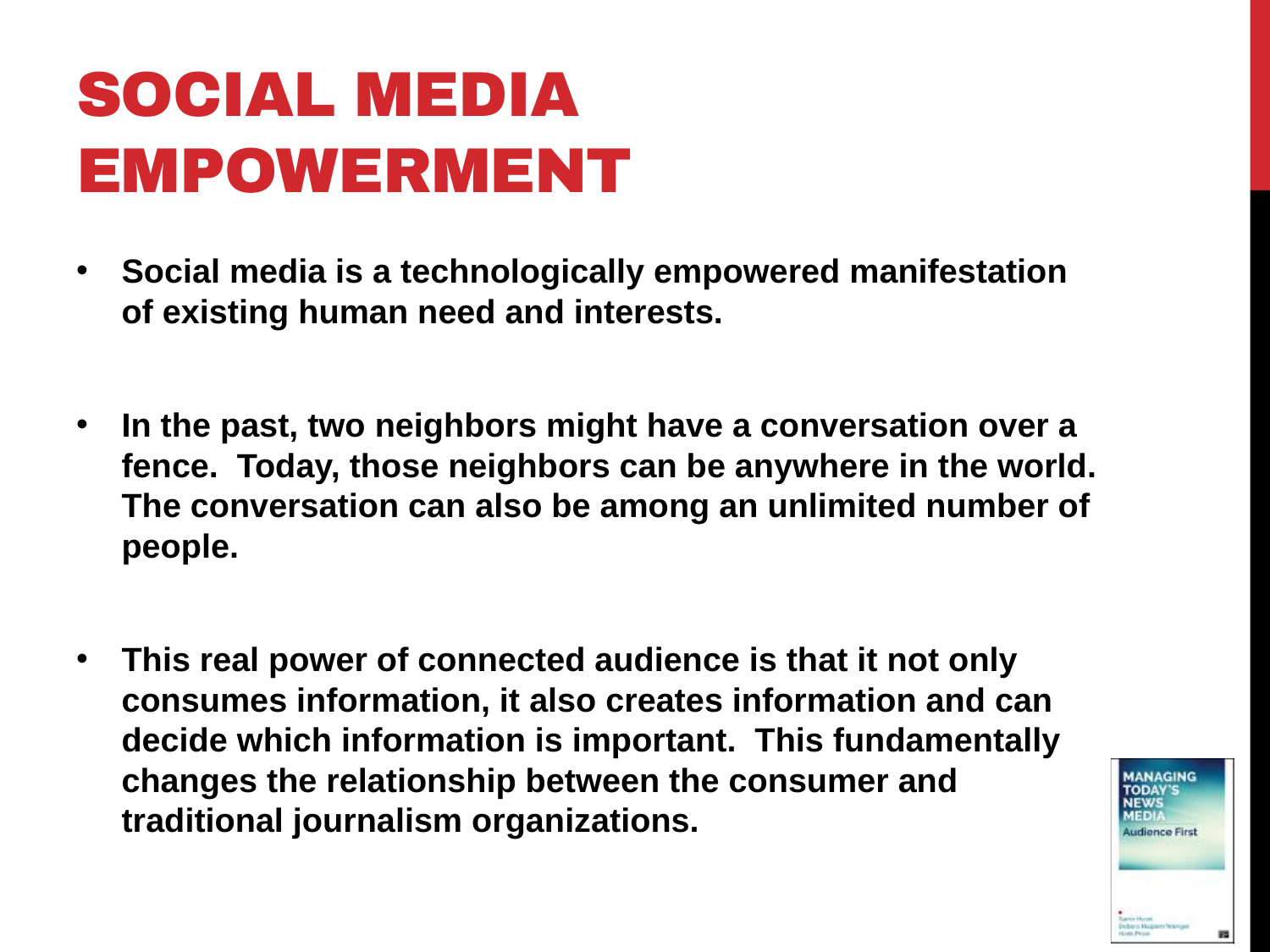

# Social media empowerment
Social media is a technologically empowered manifestation of existing human need and interests.

In the past, two neighbors might have a conversation over a fence.  Today, those neighbors can be anywhere in the world.  The conversation can also be among an unlimited number of people.

This real power of connected audience is that it not only consumes information, it also creates information and can decide which information is important.  This fundamentally changes the relationship between the consumer and traditional journalism organizations.